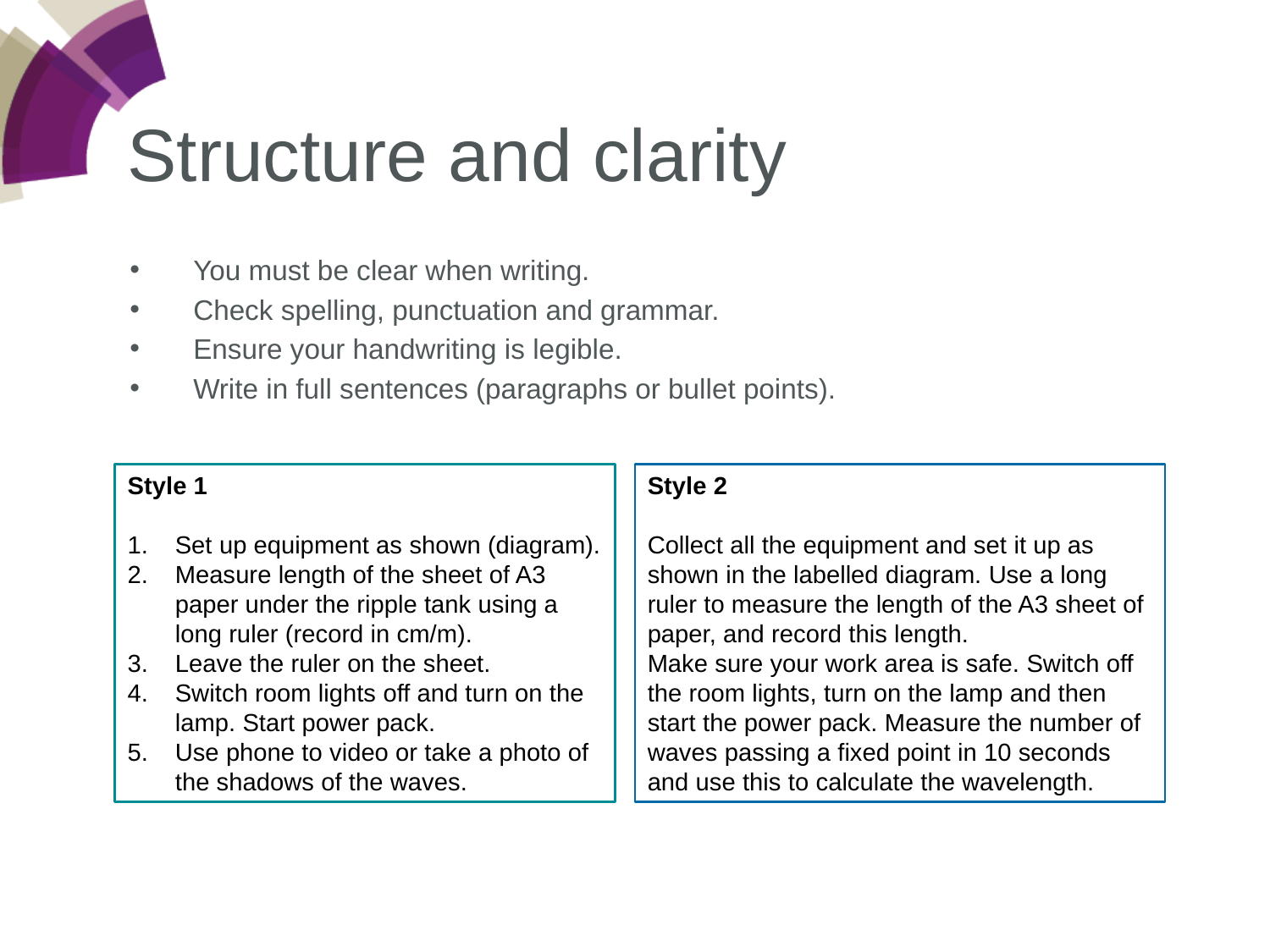

Structure and clarity
You must be clear when writing.
Check spelling, punctuation and grammar.
Ensure your handwriting is legible.
Write in full sentences (paragraphs or bullet points).
Style 1

Set up equipment as shown (diagram).
Measure length of the sheet of A3 paper under the ripple tank using a long ruler (record in cm/m).
Leave the ruler on the sheet.
Switch room lights off and turn on the lamp. Start power pack.
Use phone to video or take a photo of the shadows of the waves.
Style 2

Collect all the equipment and set it up as shown in the labelled diagram. Use a long ruler to measure the length of the A3 sheet of paper, and record this length.
Make sure your work area is safe. Switch off the room lights, turn on the lamp and then start the power pack. Measure the number of waves passing a fixed point in 10 seconds and use this to calculate the wavelength.